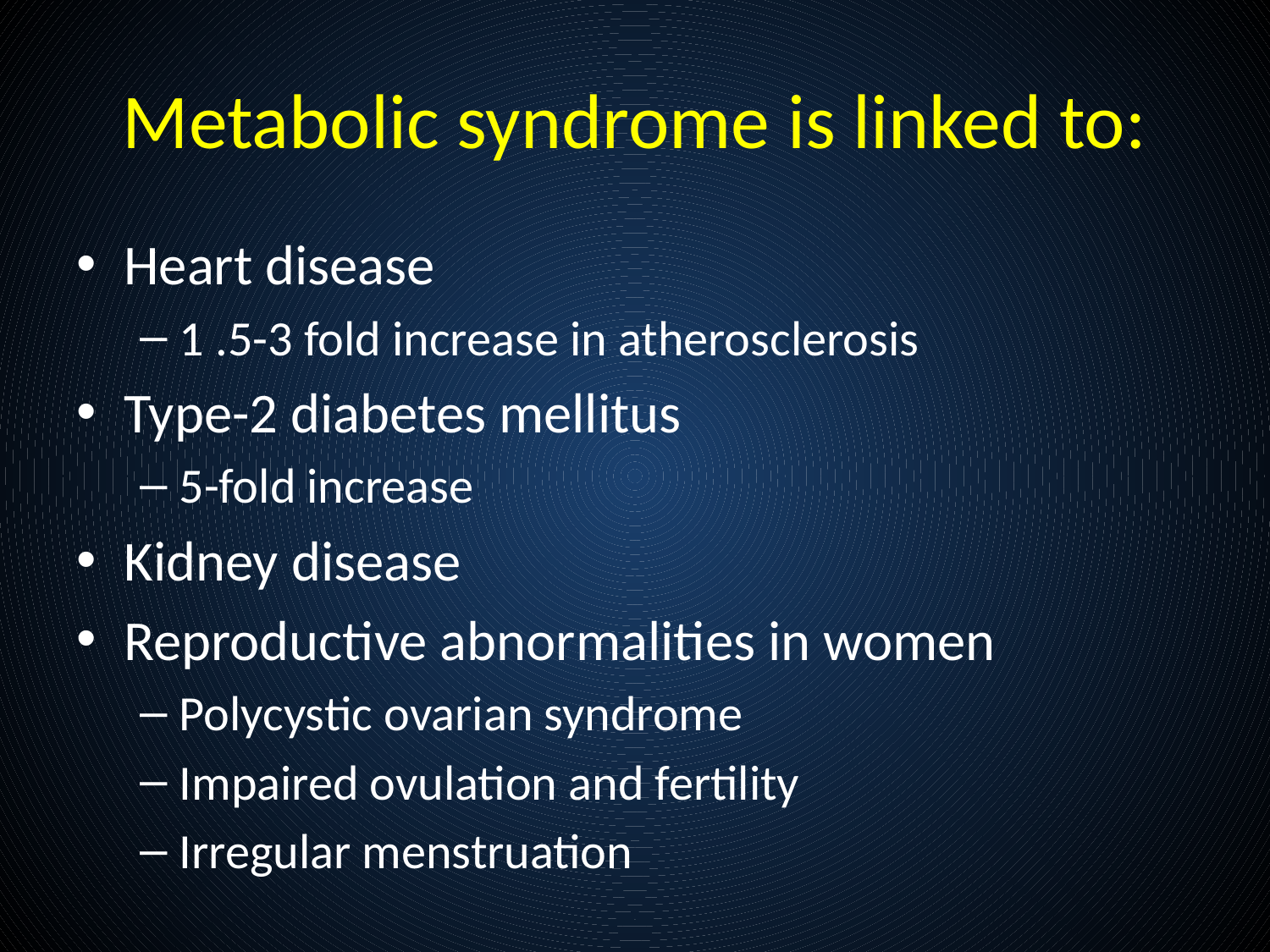

# Metabolic syndrome is linked to:
Heart disease
1 .5-3 fold increase in atherosclerosis
Type-2 diabetes mellitus
5-fold increase
Kidney disease
Reproductive abnormalities in women
Polycystic ovarian syndrome
Impaired ovulation and fertility
Irregular menstruation